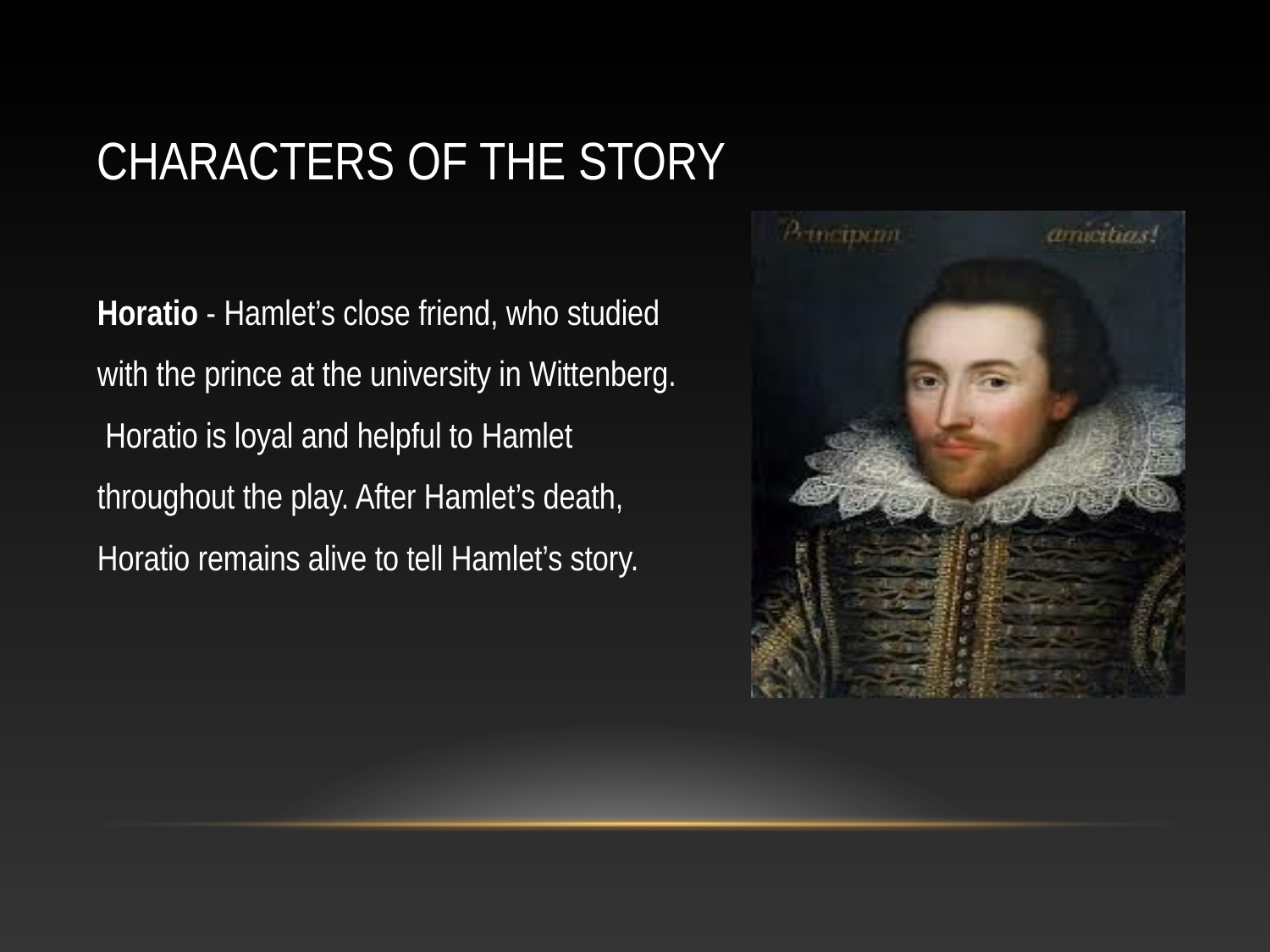

# CHARACTERS OF THE STORY

Horatio - Hamlet’s close friend, who studied  with the prince at the university in Wittenberg.  Horatio is loyal and helpful to Hamlet  throughout the play. After Hamlet’s death,  Horatio remains alive to tell Hamlet’s story.